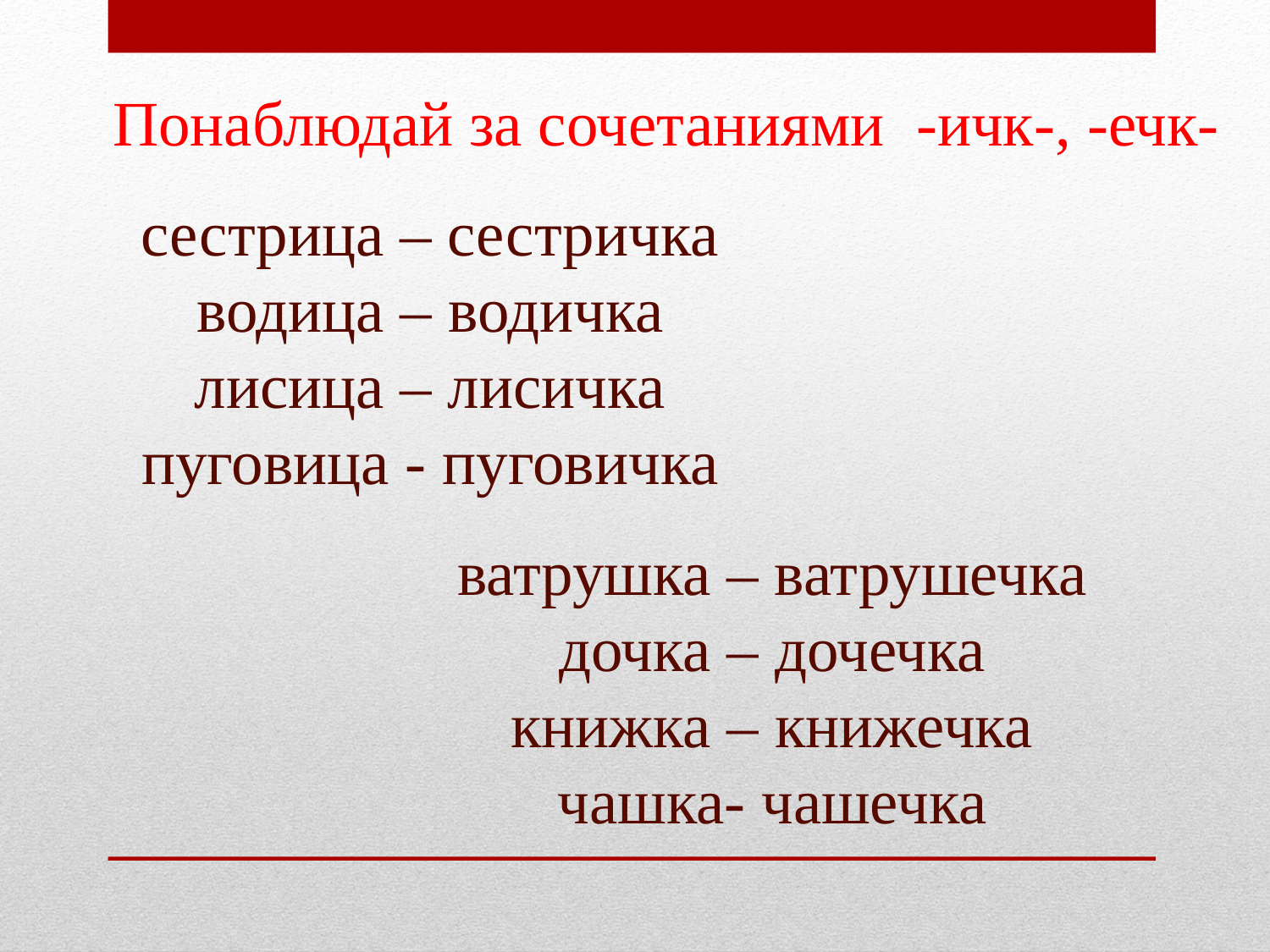

Понаблюдай за сочетаниями  -ичк-, -ечк-
сестрица – сестричка
водица – водичка
лисица – лисичка
пуговица - пуговичка
ватрушка – ватрушечка
дочка – дочечка
книжка – книжечка
чашка- чашечка